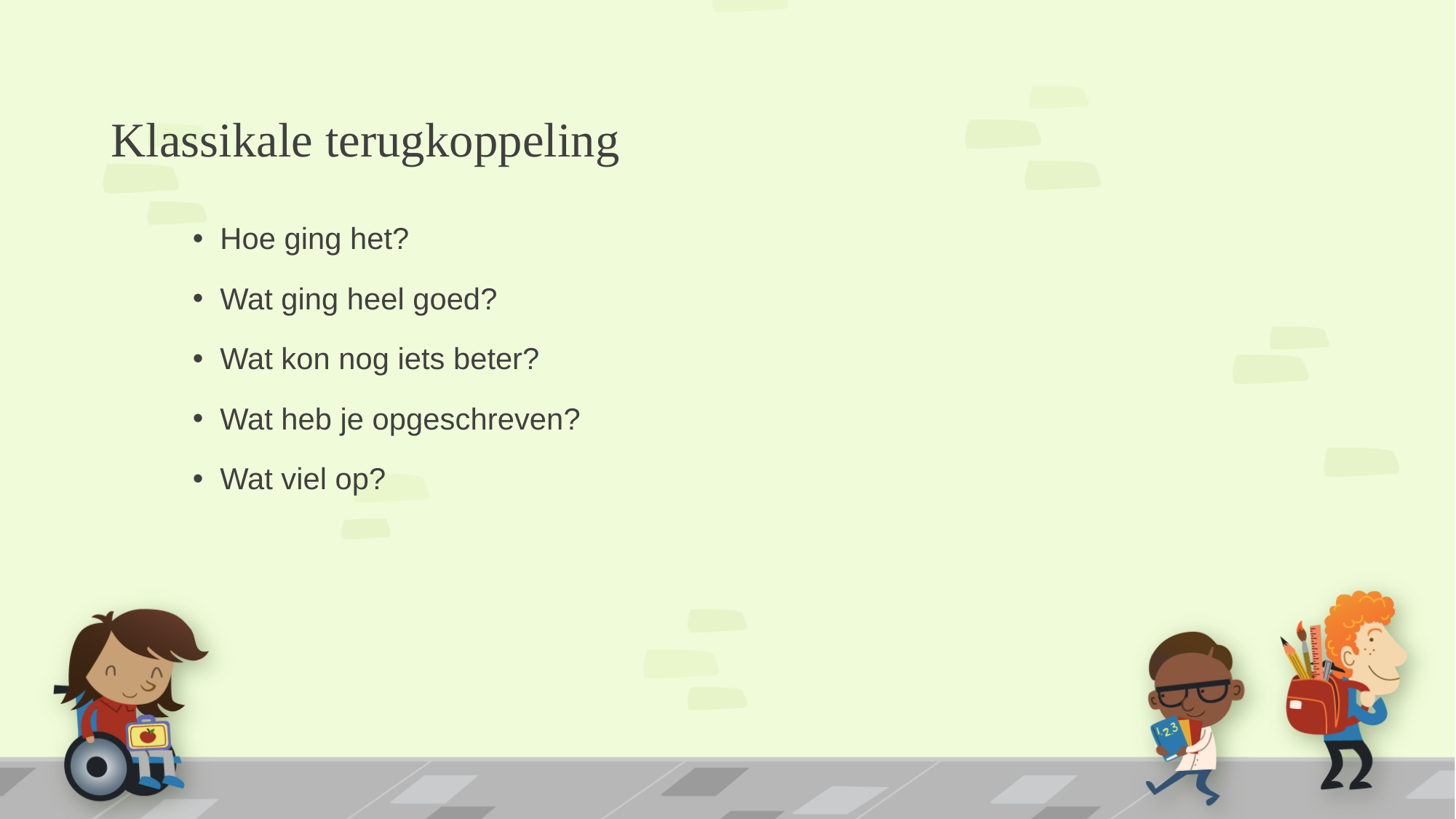

# Klassikale terugkoppeling
Hoe ging het?
Wat ging heel goed?
Wat kon nog iets beter?
Wat heb je opgeschreven?
Wat viel op?